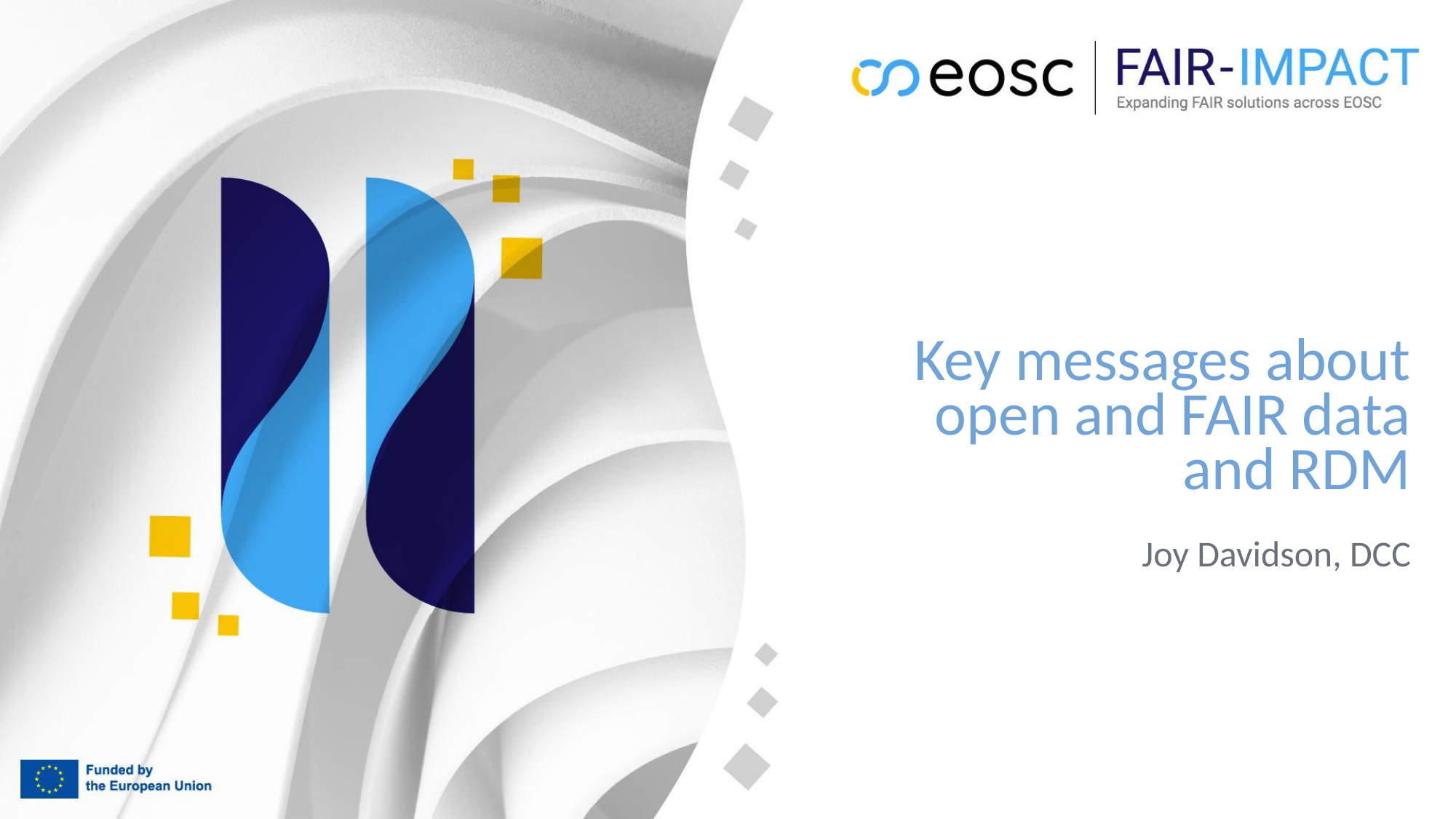

# Key messages about open and FAIR data and RDM
Joy Davidson, DCC